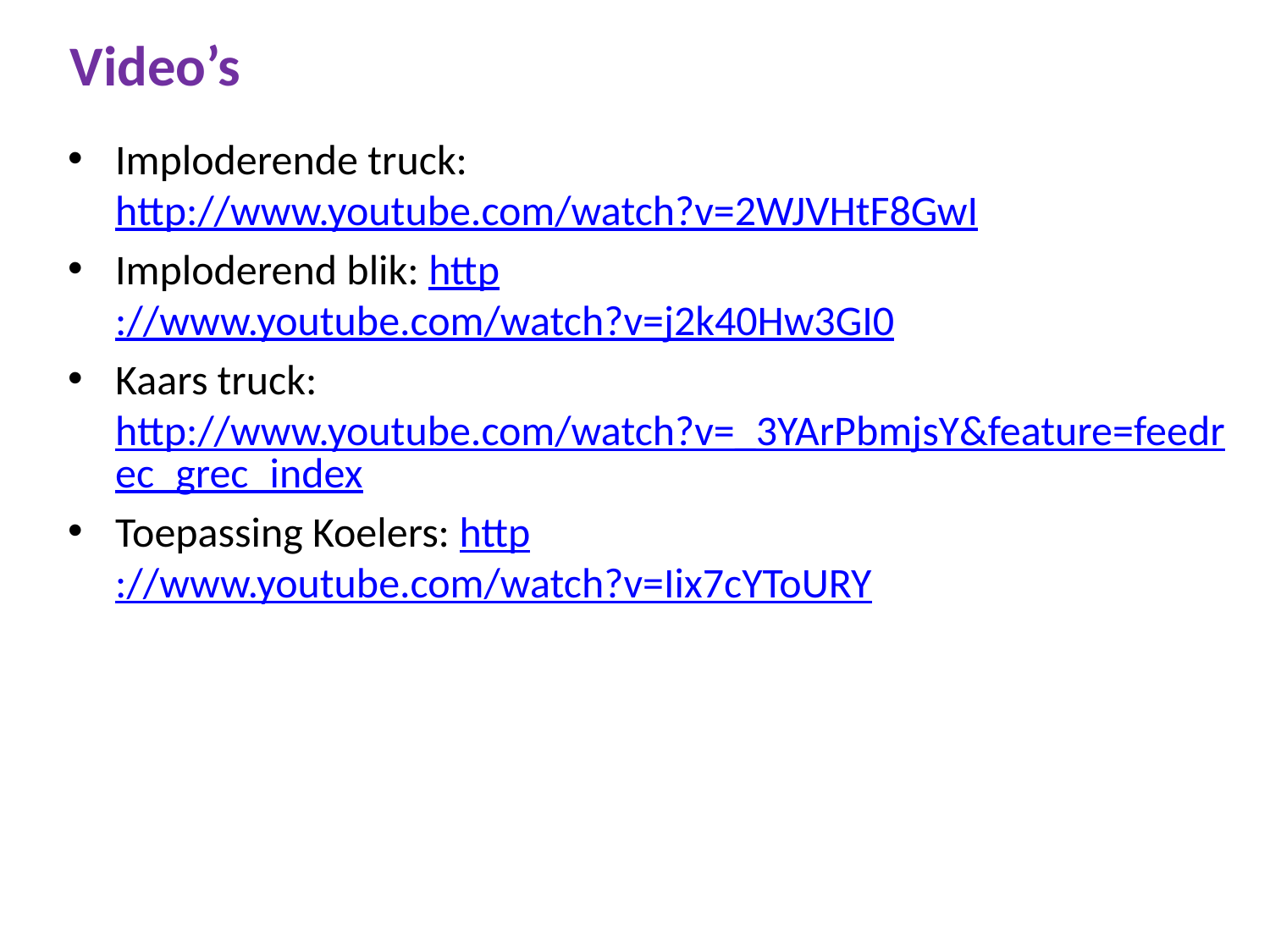

# Video’s
Imploderende truck: http://www.youtube.com/watch?v=2WJVHtF8GwI
Imploderend blik: http://www.youtube.com/watch?v=j2k40Hw3GI0
Kaars truck: http://www.youtube.com/watch?v=_3YArPbmjsY&feature=feedrec_grec_index
Toepassing Koelers: http://www.youtube.com/watch?v=Iix7cYToURY